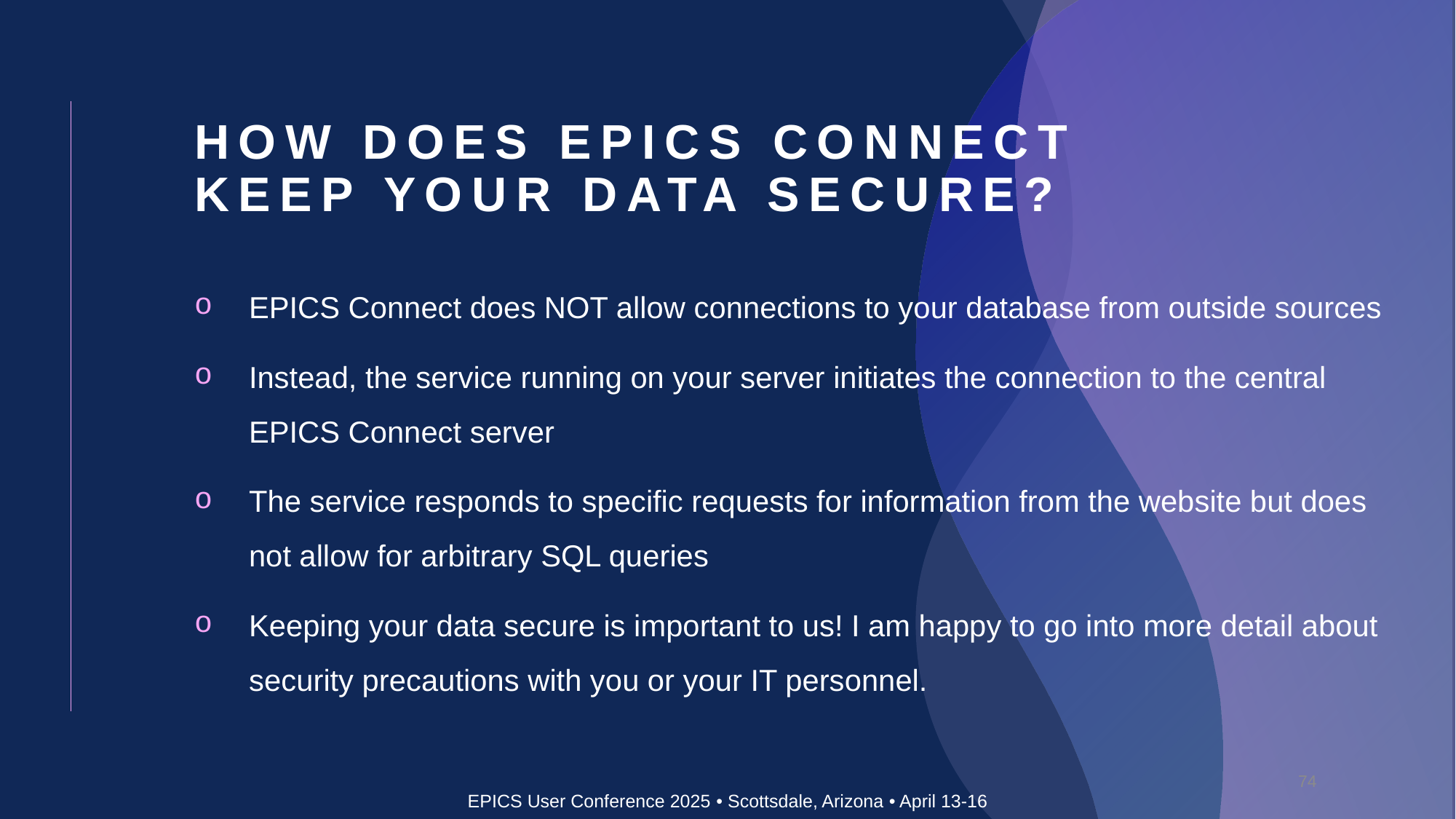

# How does EPICS Connect keep your data secure?
EPICS Connect does NOT allow connections to your database from outside sources
Instead, the service running on your server initiates the connection to the central EPICS Connect server
The service responds to specific requests for information from the website but does not allow for arbitrary SQL queries
Keeping your data secure is important to us! I am happy to go into more detail about security precautions with you or your IT personnel.
74